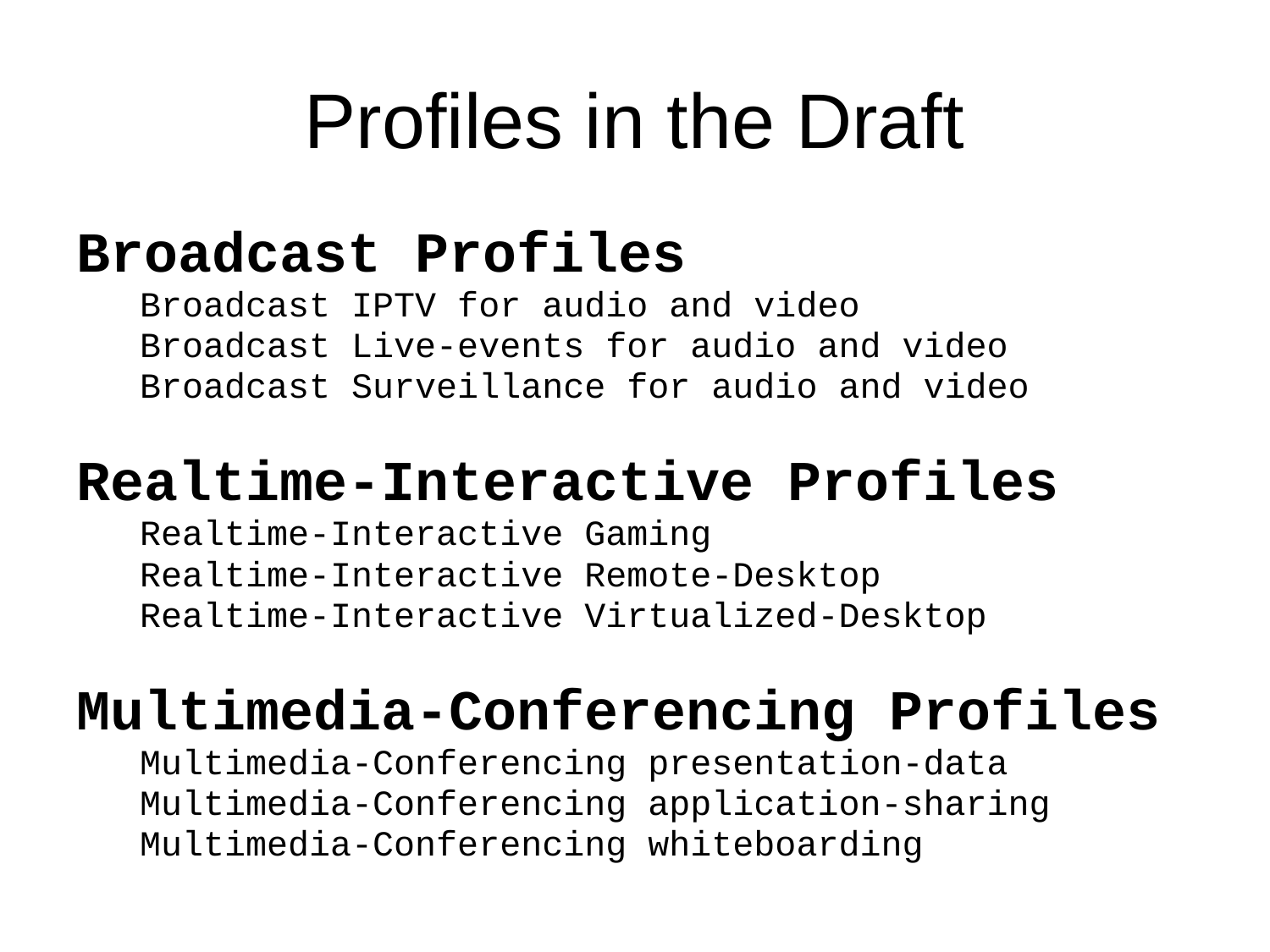

# Profiles in the Draft
Broadcast Profiles
   Broadcast IPTV for audio and video
   Broadcast Live-events for audio and video
   Broadcast Surveillance for audio and video

Realtime-Interactive Profiles
   Realtime-Interactive Gaming
   Realtime-Interactive Remote-Desktop
   Realtime-Interactive Virtualized-Desktop

Multimedia-Conferencing Profiles
   Multimedia-Conferencing presentation-data
   Multimedia-Conferencing application-sharing
   Multimedia-Conferencing whiteboarding